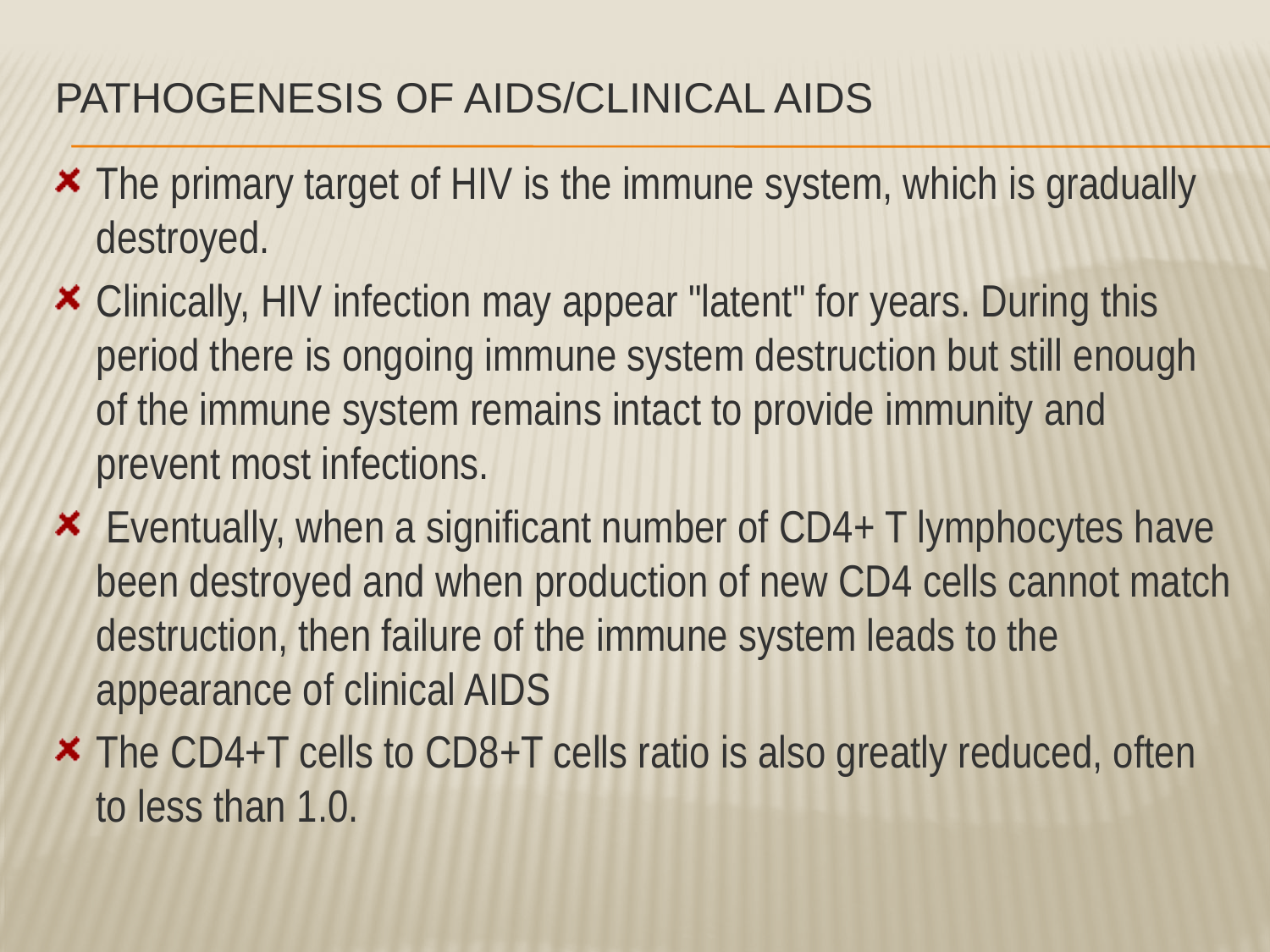

# Pathogenesis of aids/clinical aids
The primary target of HIV is the immune system, which is gradually destroyed.
Clinically, HIV infection may appear "latent" for years. During this period there is ongoing immune system destruction but still enough of the immune system remains intact to provide immunity and prevent most infections.
 Eventually, when a significant number of CD4+ T lymphocytes have been destroyed and when production of new CD4 cells cannot match destruction, then failure of the immune system leads to the appearance of clinical AIDS
The CD4+T cells to CD8+T cells ratio is also greatly reduced, often to less than 1.0.